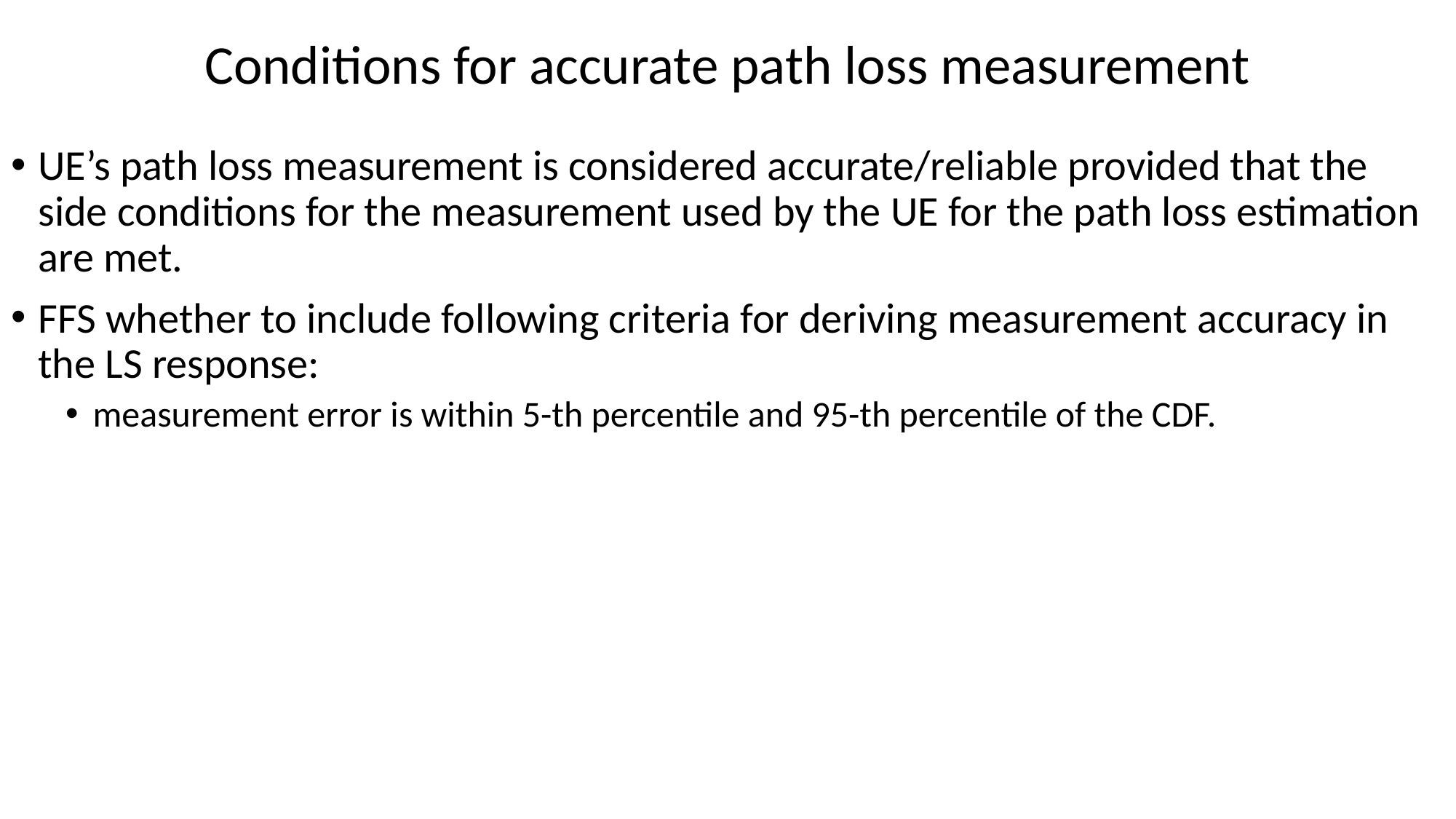

# Conditions for accurate path loss measurement
UE’s path loss measurement is considered accurate/reliable provided that the side conditions for the measurement used by the UE for the path loss estimation are met.
FFS whether to include following criteria for deriving measurement accuracy in the LS response:
measurement error is within 5-th percentile and 95-th percentile of the CDF.